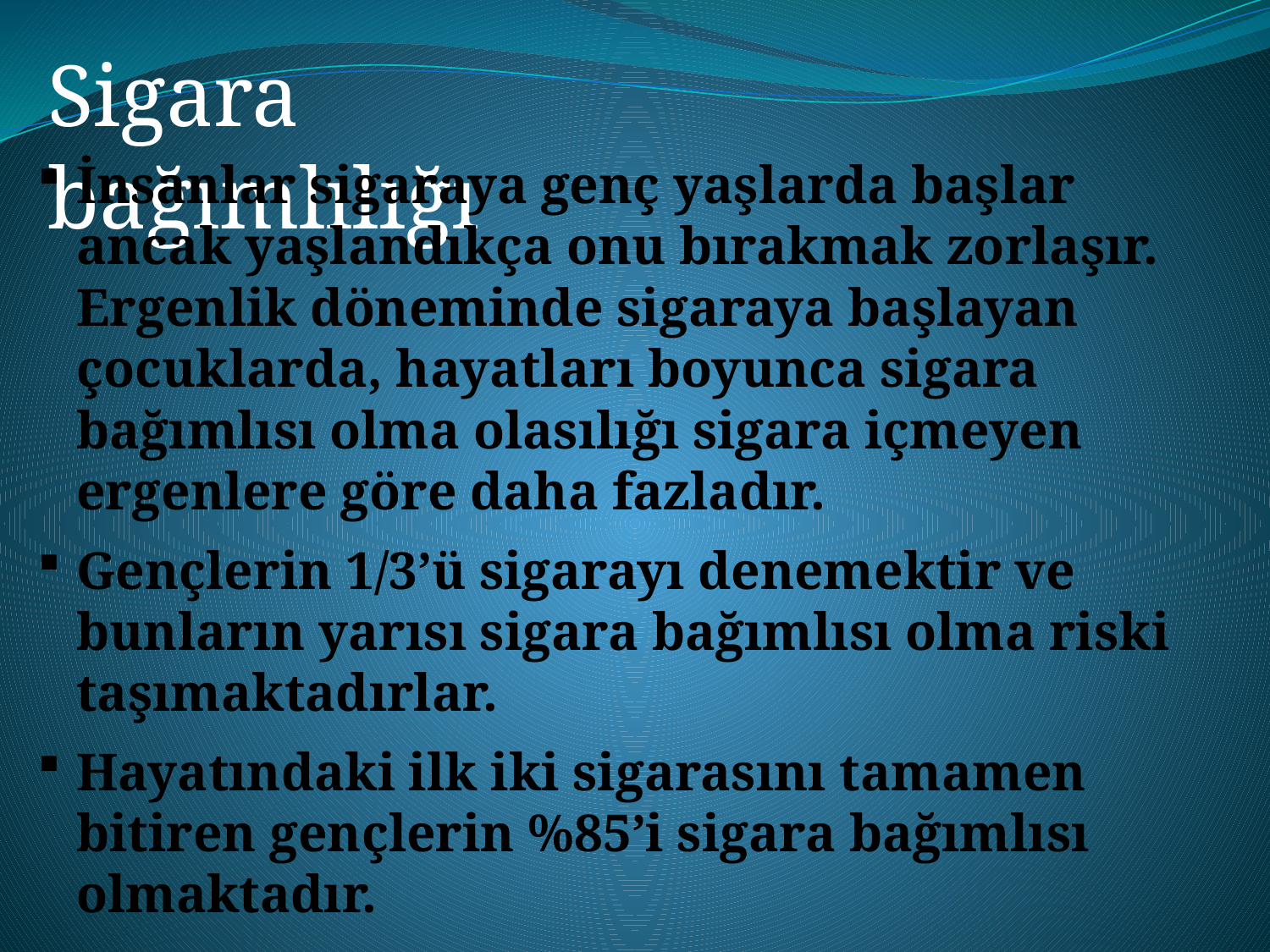

Sigara bağımlılığı
İnsanlar sigaraya genç yaşlarda başlar ancak yaşlandıkça onu bırakmak zorlaşır. Ergenlik döneminde sigaraya başlayan çocuklarda, hayatları boyunca sigara bağımlısı olma olasılığı sigara içmeyen ergenlere göre daha fazladır.
Gençlerin 1/3’ü sigarayı denemektir ve bunların yarısı sigara bağımlısı olma riski taşımaktadırlar.
Hayatındaki ilk iki sigarasını tamamen bitiren gençlerin %85’i sigara bağımlısı olmaktadır.
Sigara başlama yaşı 12’ye düşmüştür.